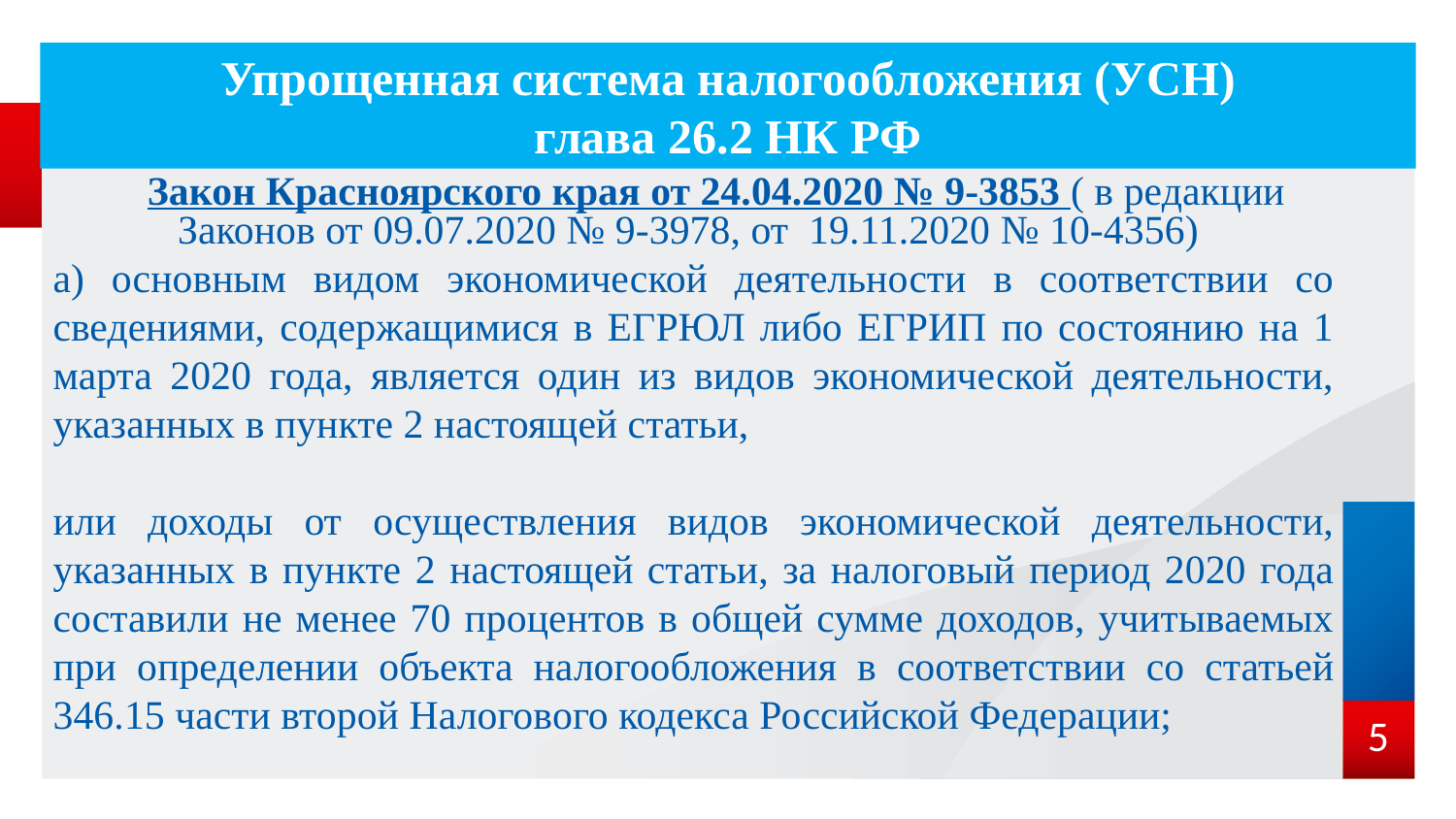

# Упрощенная система налогообложения (УСН) глава 26.2 НК РФ
Закон Красноярского края от 24.04.2020 № 9-3853 ( в редакции Законов от 09.07.2020 № 9-3978, от  19.11.2020 № 10-4356)
а) основным видом экономической деятельности в соответствии со сведениями, содержащимися в ЕГРЮЛ либо ЕГРИП по состоянию на 1 марта 2020 года, является один из видов экономической деятельности, указанных в пункте 2 настоящей статьи,

или доходы от осуществления видов экономической деятельности, указанных в пункте 2 настоящей статьи, за налоговый период 2020 года составили не менее 70 процентов в общей сумме доходов, учитываемых при определении объекта налогообложения в соответствии со статьей 346.15 части второй Налогового кодекса Российской Федерации;
5